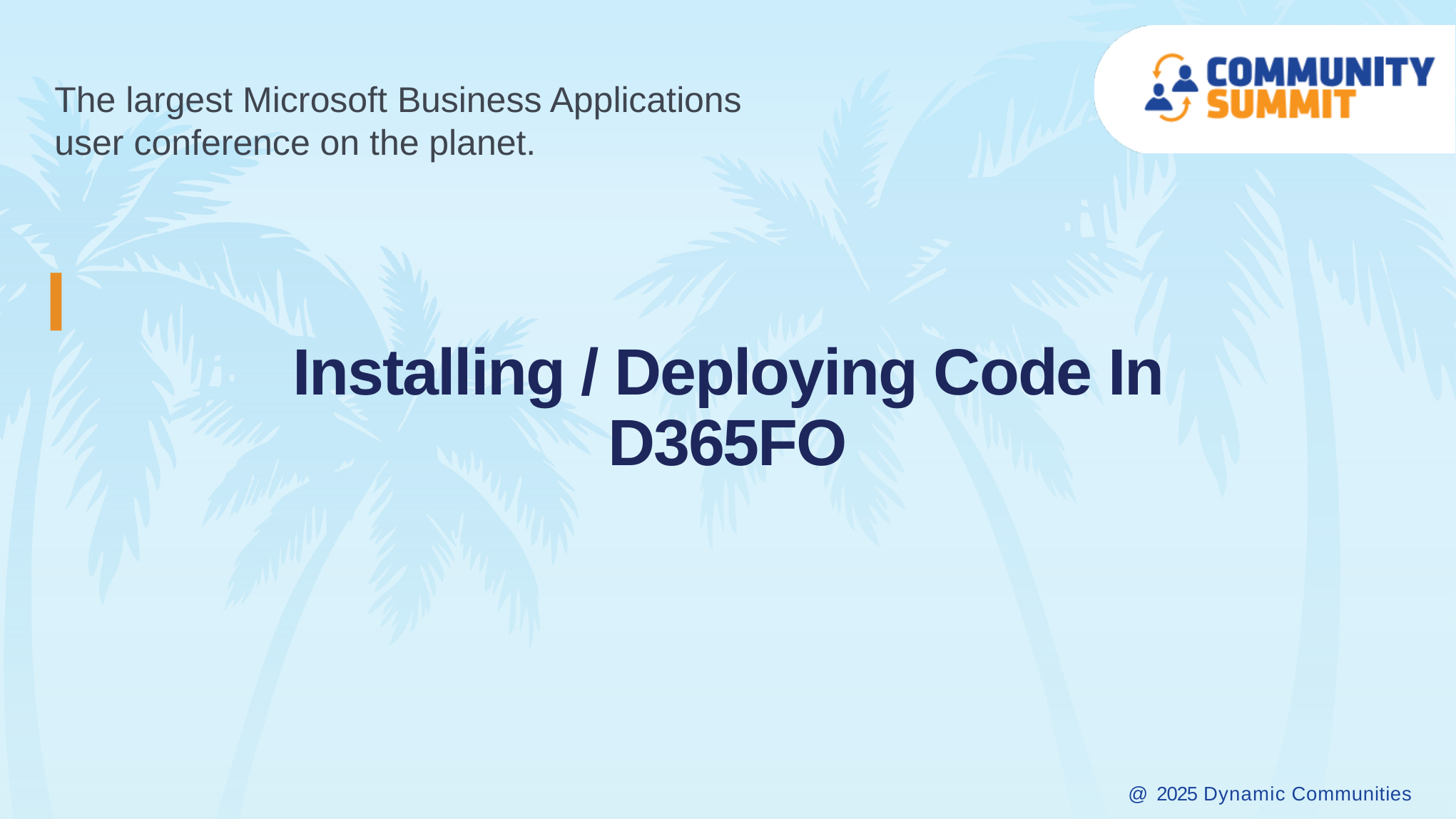

# Installing / Deploying Code In D365FO